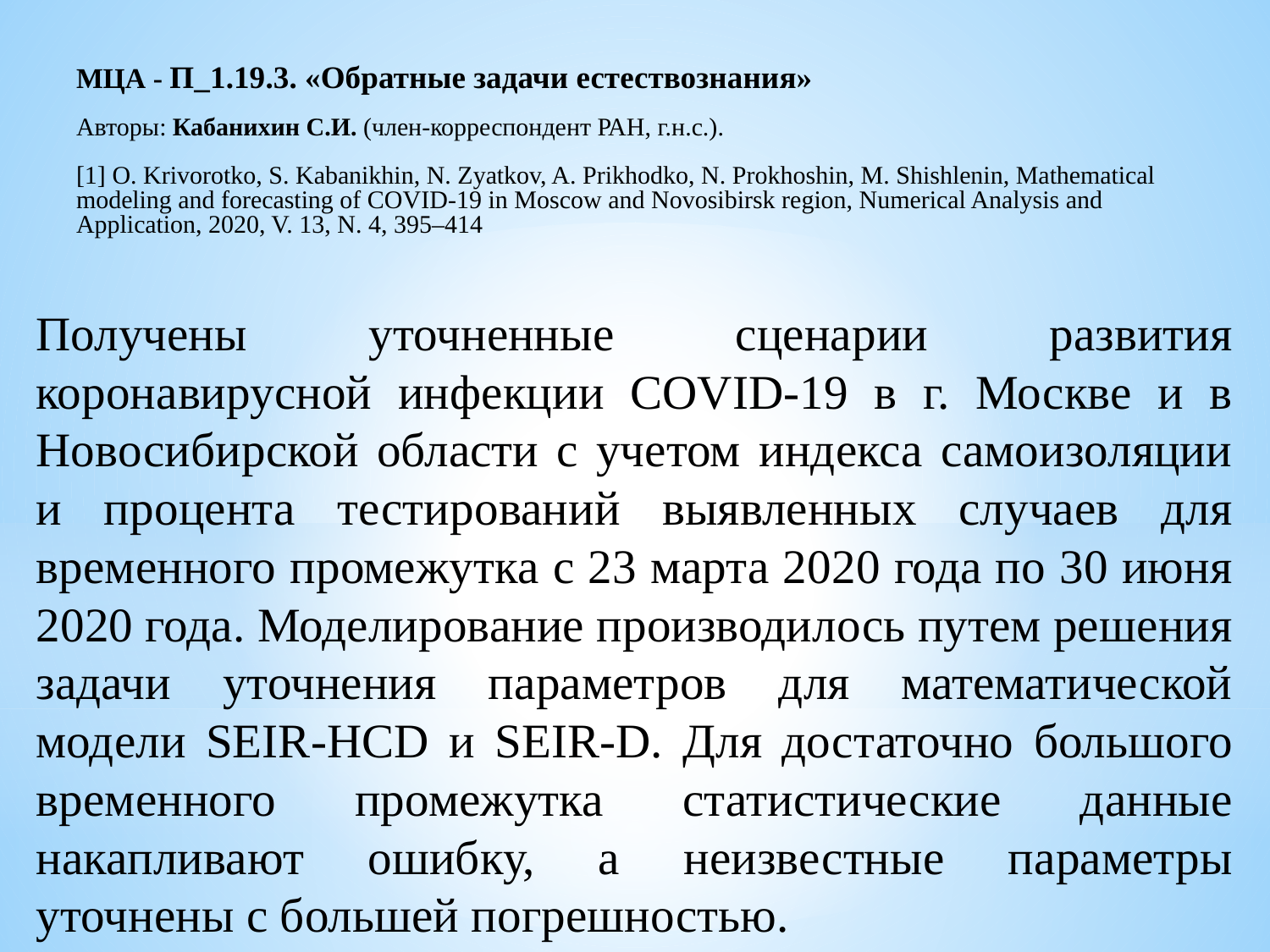

МЦА - П_1.19.3. «Обратные задачи естествознания»
Авторы: Кабанихин С.И. (член-корреспондент РАН, г.н.с.).
[1] O. Krivorotko, S. Kabanikhin, N. Zyatkov, A. Prikhodko, N. Prokhoshin, M. Shishlenin, Mathematical modeling and forecasting of COVID-19 in Moscow and Novosibirsk region, Numerical Analysis and Application, 2020, V. 13, N. 4, 395–414
Получены уточненные сценарии развития коронавирусной инфекции COVID-19 в г. Москве и в Новосибирской области с учетом индекса самоизоляции и процента тестирований выявленных случаев для временного промежутка с 23 марта 2020 года по 30 июня 2020 года. Моделирование производилось путем решения задачи уточнения параметров для математической модели SEIR-HCD и SEIR-D. Для достаточно большого временного промежутка статистические данные накапливают ошибку, а неизвестные параметры уточнены с большей погрешностью.